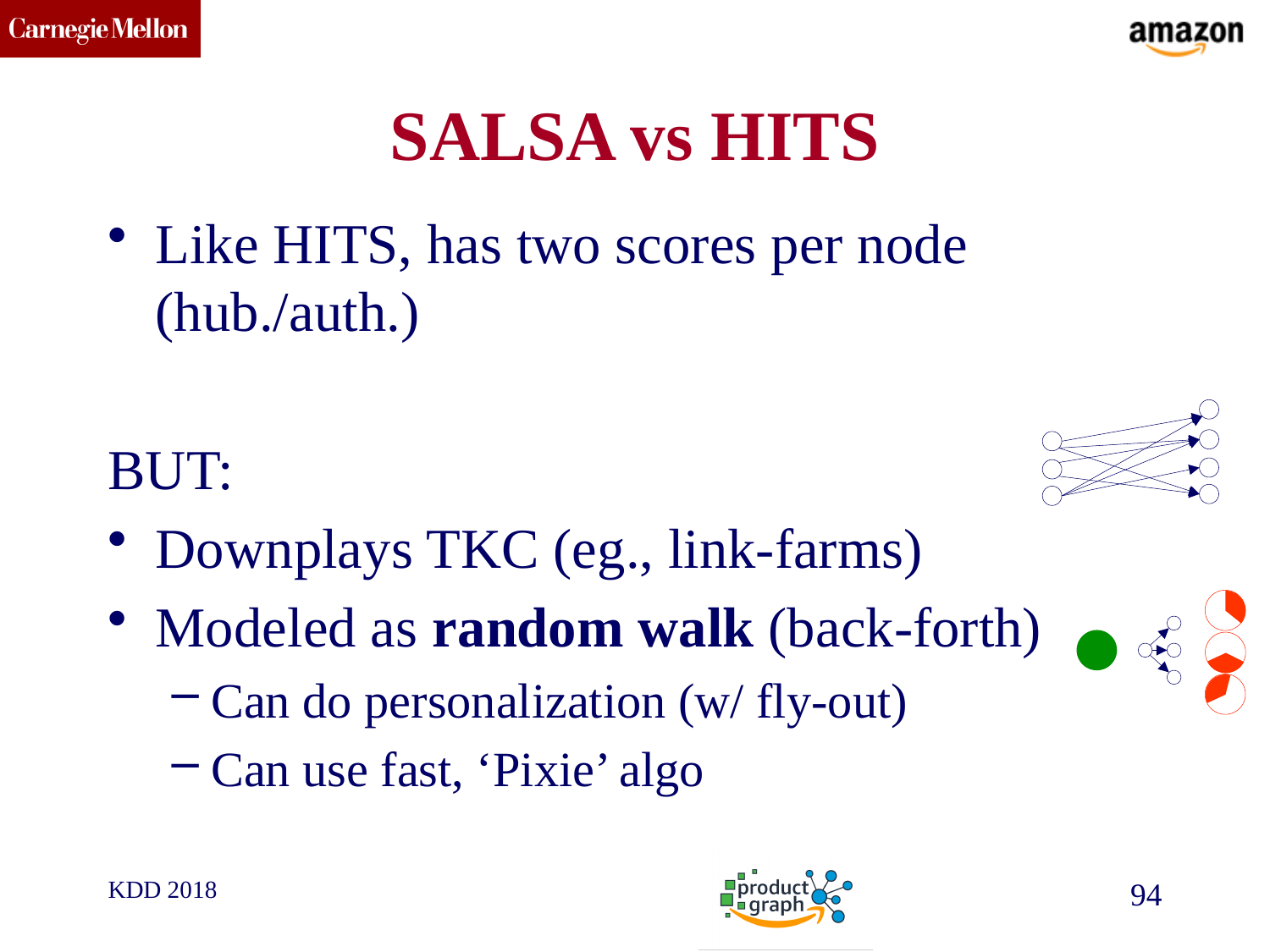

# SALSA vs HITS
Like HITS, has two scores per node (hub./auth.)

BUT:
Downplays TKC (eg., link-farms)
Modeled as random walk (back-forth)
Can do personalization (w/ fly-out)
Can use fast, ‘Pixie’ algo

KDD 2018
94